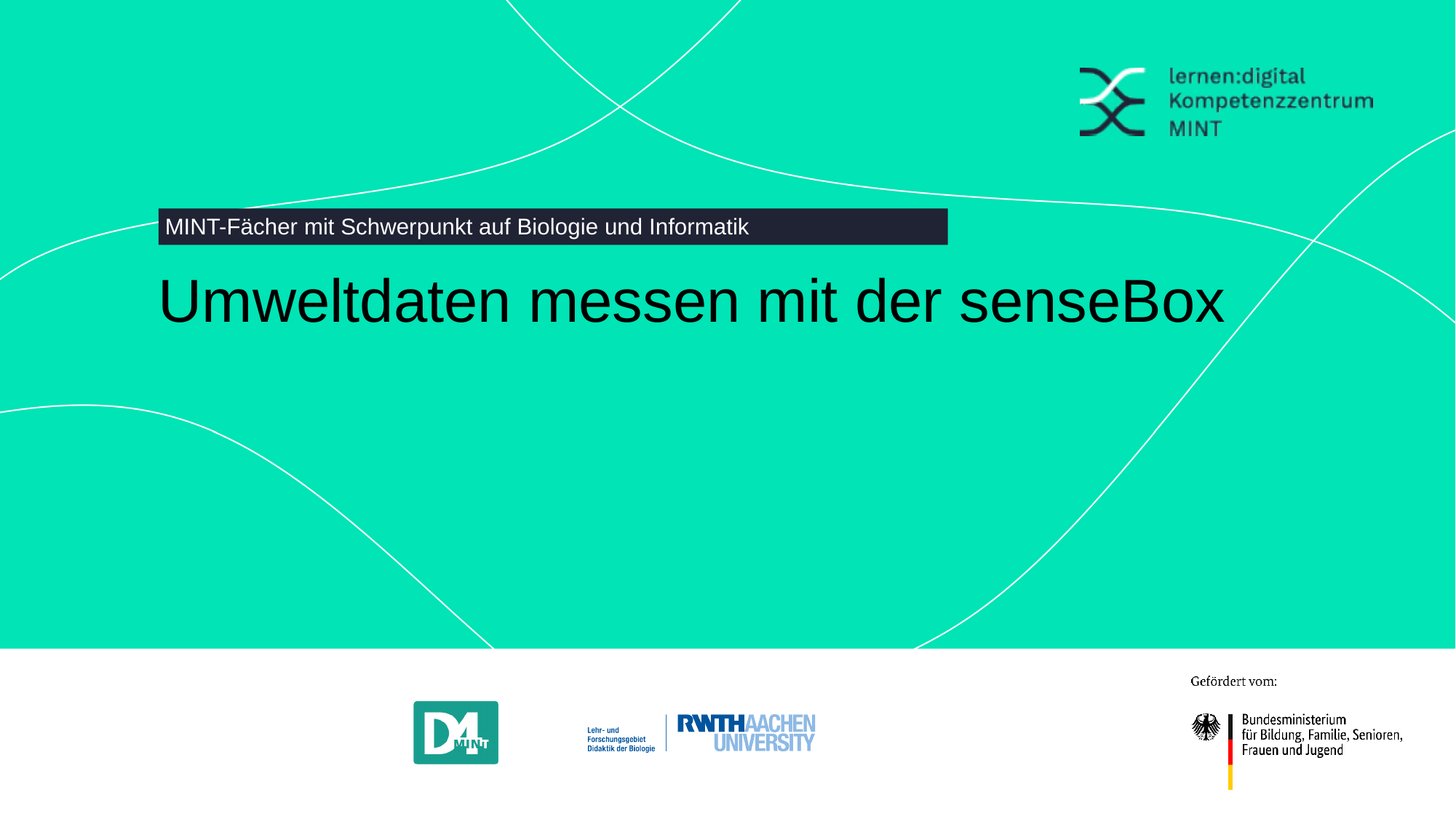

MINT-Fächer mit Schwerpunkt auf Biologie und Informatik
# Umweltdaten messen mit der senseBox